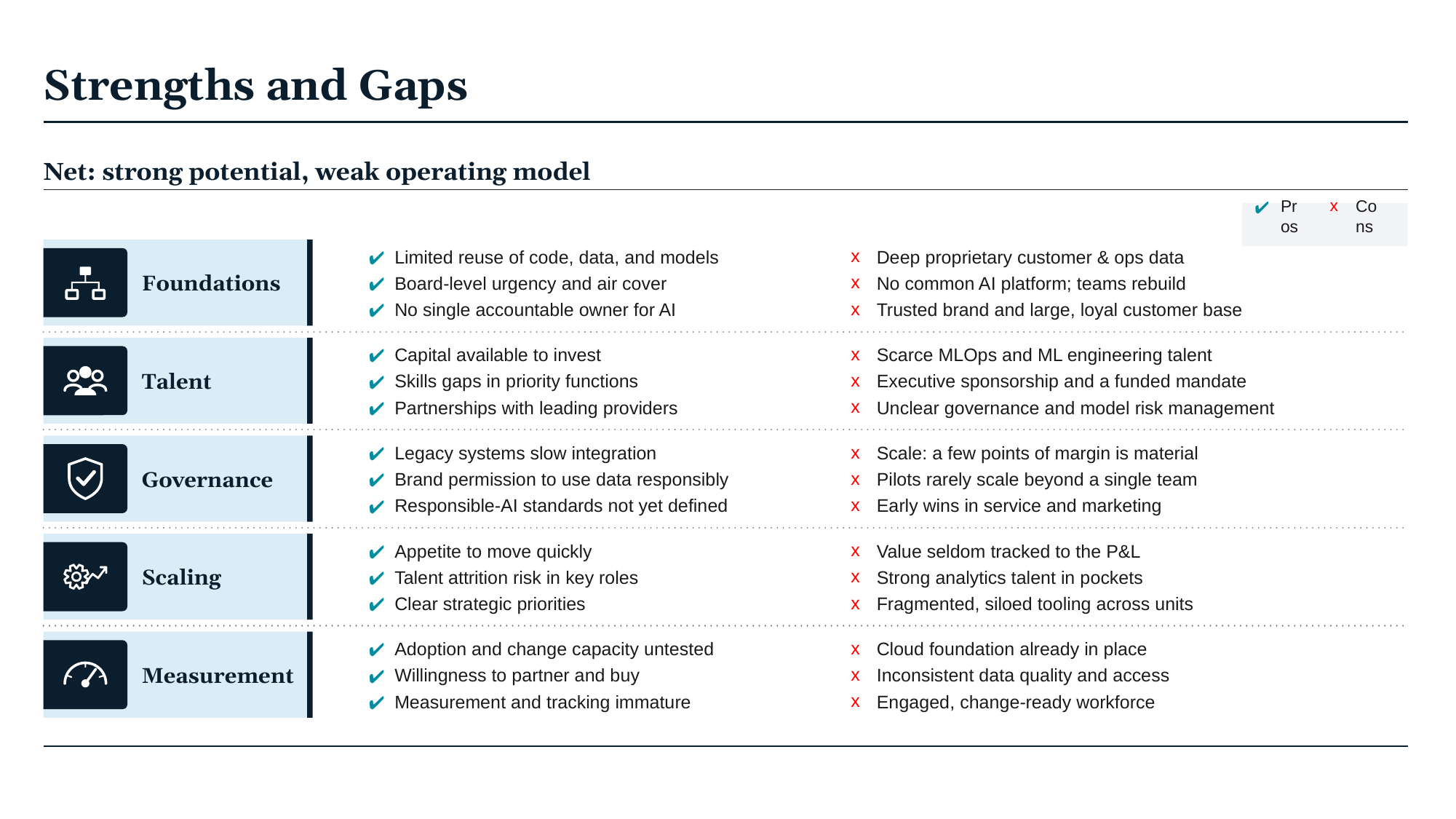

# Strengths and Gaps
Net: strong potential, weak operating model

Pros
Cons
Foundations

Limited reuse of code, data, and models
Board-level urgency and air cover
No single accountable owner for AI
Deep proprietary customer & ops data
No common AI platform; teams rebuild
Trusted brand and large, loyal customer base

Talent

Capital available to invest
Skills gaps in priority functions
Partnerships with leading providers
Scarce MLOps and ML engineering talent
Executive sponsorship and a funded mandate
Unclear governance and model risk management

Governance

Legacy systems slow integration
Brand permission to use data responsibly
Responsible-AI standards not yet defined
Scale: a few points of margin is material
Pilots rarely scale beyond a single team
Early wins in service and marketing

Scaling

Appetite to move quickly
Talent attrition risk in key roles
Clear strategic priorities
Value seldom tracked to the P&L
Strong analytics talent in pockets
Fragmented, siloed tooling across units

Measurement

Adoption and change capacity untested
Willingness to partner and buy
Measurement and tracking immature
Cloud foundation already in place
Inconsistent data quality and access
Engaged, change-ready workforce